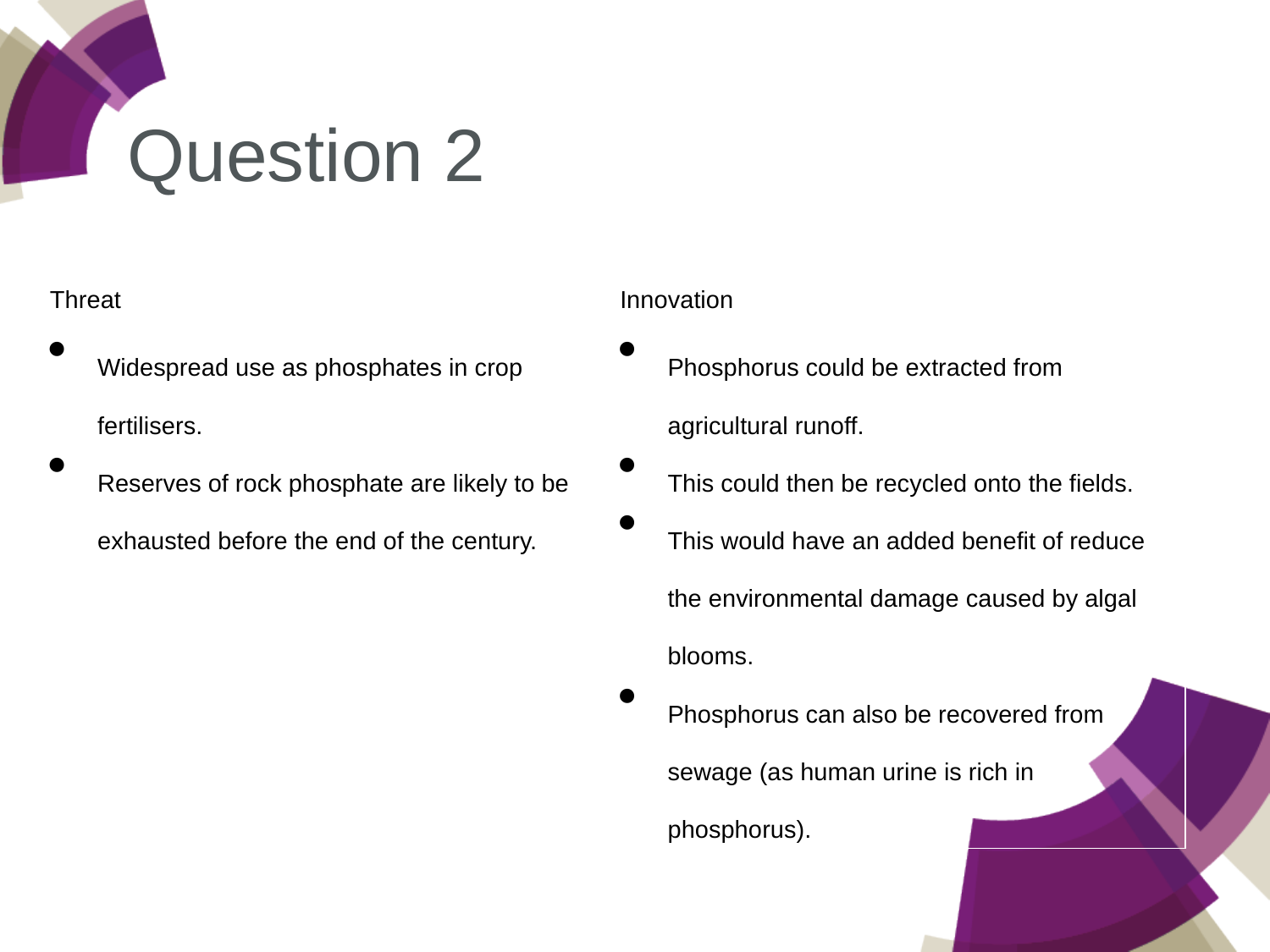

Question 2
| Threat | Innovation |
| --- | --- |
| Widespread use as phosphates in crop fertilisers. Reserves of rock phosphate are likely to be exhausted before the end of the century. | Phosphorus could be extracted from agricultural runoff. This could then be recycled onto the fields. This would have an added benefit of reduce the environmental damage caused by algal blooms. Phosphorus can also be recovered from sewage (as human urine is rich in phosphorus). |